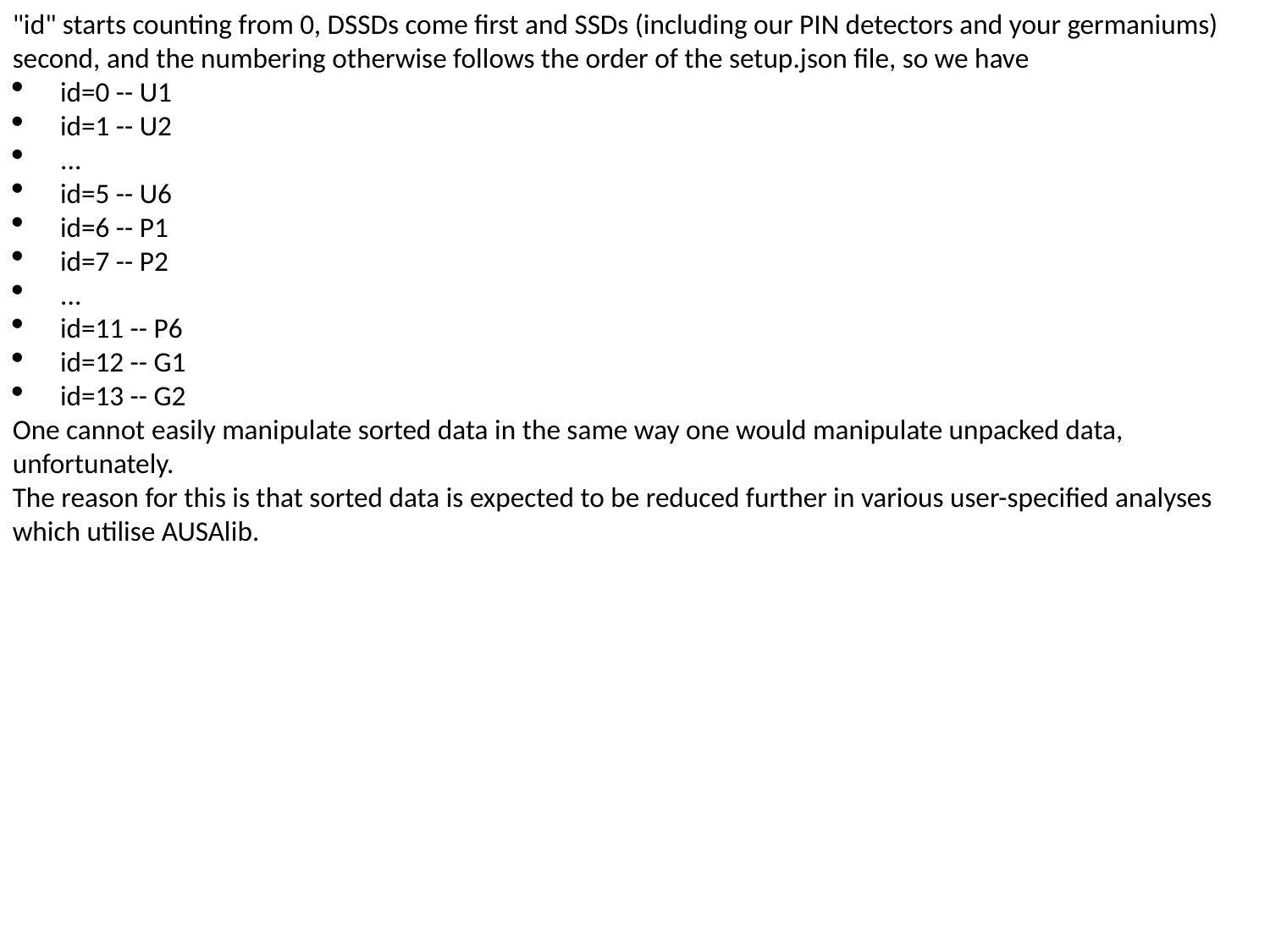

"id" starts counting from 0, DSSDs come first and SSDs (including our PIN detectors and your germaniums) second, and the numbering otherwise follows the order of the setup.json file, so we have
id=0 -- U1
id=1 -- U2
...
id=5 -- U6
id=6 -- P1
id=7 -- P2
...
id=11 -- P6
id=12 -- G1
id=13 -- G2
One cannot easily manipulate sorted data in the same way one would manipulate unpacked data, unfortunately.
The reason for this is that sorted data is expected to be reduced further in various user-specified analyses which utilise AUSAlib.